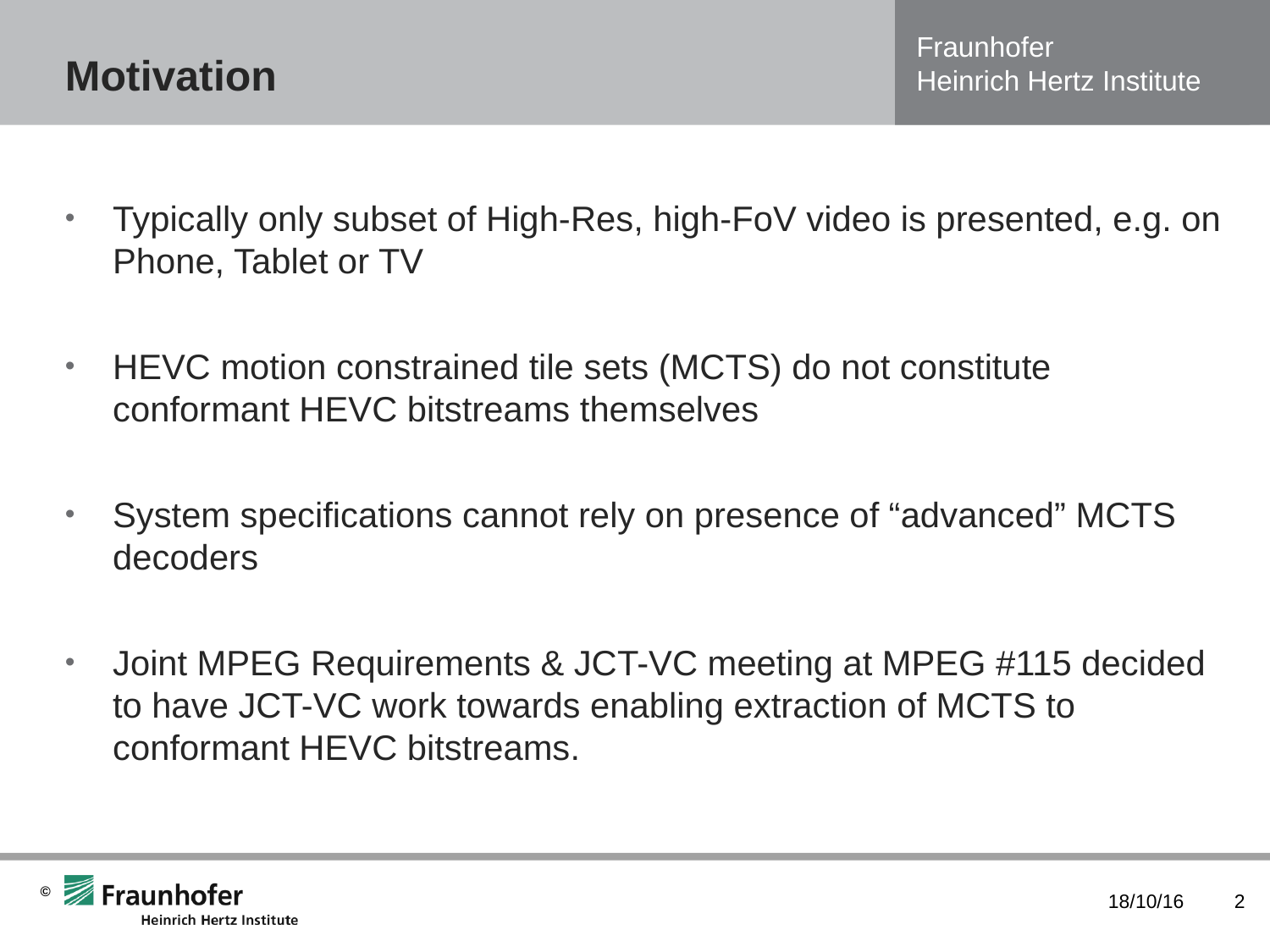

# Motivation
Typically only subset of High-Res, high-FoV video is presented, e.g. on Phone, Tablet or TV

HEVC motion constrained tile sets (MCTS) do not constitute conformant HEVC bitstreams themselves

System specifications cannot rely on presence of “advanced” MCTS decoders

Joint MPEG Requirements & JCT-VC meeting at MPEG #115 decided to have JCT-VC work towards enabling extraction of MCTS to conformant HEVC bitstreams.
18/10/16
2